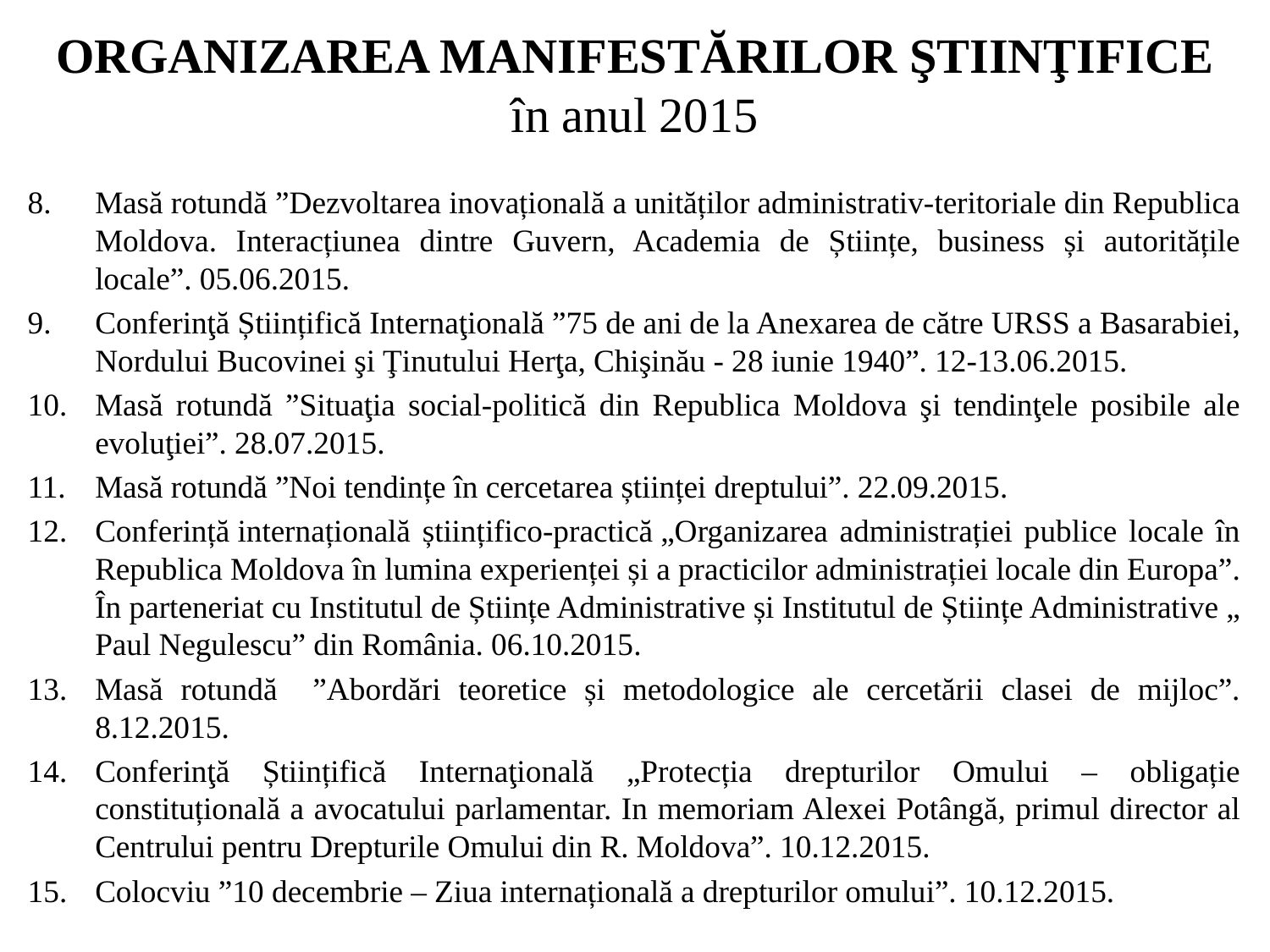

# ORGANIZAREA manifestărilor ŞTIINŢIFICE în anul 2015
8.	Masă rotundă ”Dezvoltarea inovațională a unităților administrativ-teritoriale din Republica Moldova. Interacțiunea dintre Guvern, Academia de Științe, business și autoritățile locale”. 05.06.2015.
9.	Conferinţă Științifică Internaţională ”75 de ani de la Anexarea de către URSS a Basarabiei, Nordului Bucovinei şi Ţinutului Herţa, Chişinău - 28 iunie 1940”. 12-13.06.2015.
10.	Masă rotundă ”Situaţia social-politică din Republica Moldova şi tendinţele posibile ale evoluţiei”. 28.07.2015.
11.	Masă rotundă ”Noi tendințe în cercetarea științei dreptului”. 22.09.2015.
12.	Conferință internațională științifico-practică „Organizarea administrației publice locale în Republica Moldova în lumina experienței și a practicilor administrației locale din Europa”. În parteneriat cu Institutul de Științe Administrative și Institutul de Științe Administrative „ Paul Negulescu” din România. 06.10.2015.
13.	Masă rotundă  ”Abordări teoretice și metodologice ale cercetării clasei de mijloc”. 8.12.2015.
14.	Conferinţă Științifică Internaţională „Protecția drepturilor Omului – obligație constituțională a avocatului parlamentar. In memoriam Alexei Potângă, primul director al Centrului pentru Drepturile Omului din R. Moldova”. 10.12.2015.
15.	Colocviu ”10 decembrie – Ziua internațională a drepturilor omului”. 10.12.2015.